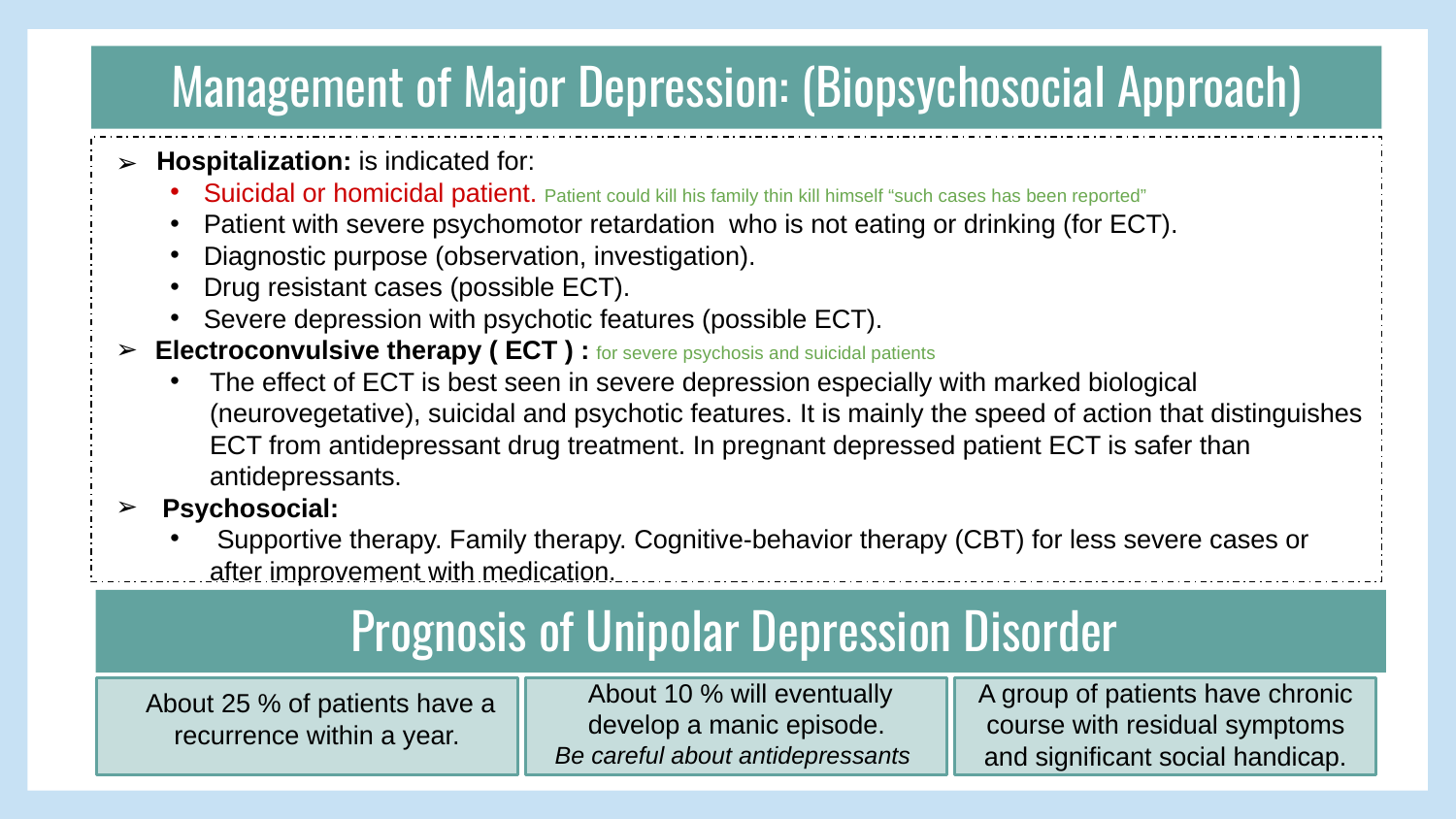

Management of Major Depression: ​(Biopsychosocial Approach)

 Hospitalization:​ ​is indicated for:
Suicidal or homicidal patient. Patient could kill his family thin kill himself “such cases has been reported”
Patient with severe psychomotor retardation ​ who is not eating or drinking (for ECT).
Diagnostic purpose (observation, investigation).
Drug resistant cases (possible ECT).
Severe depression with psychotic features (possible ECT).
Electroconvulsive therapy ( ECT ) : for severe psychosis and suicidal patients
The effect of ECT is best seen in severe depression​ especially with marked biological (neurovegetative), suicidal and psychotic features. It is mainly the speed of action that distinguishes ECT from antidepressant drug treatment. In pregnant depressed patient ECT is safer than antidepressants​.
 Psychosocial:
 Supportive therapy. Family therapy. Cognitive-behavior therapy (CBT) for less severe cases or after improvement with medication​.
Prognosis of Unipolar Depression Disorder
 About 10 % will eventually develop a manic episode.
Be careful about antidepressants
A group of patients have chronic course with residual symptoms and significant social handicap.

About 25 % of patients have a recurrence within a year.